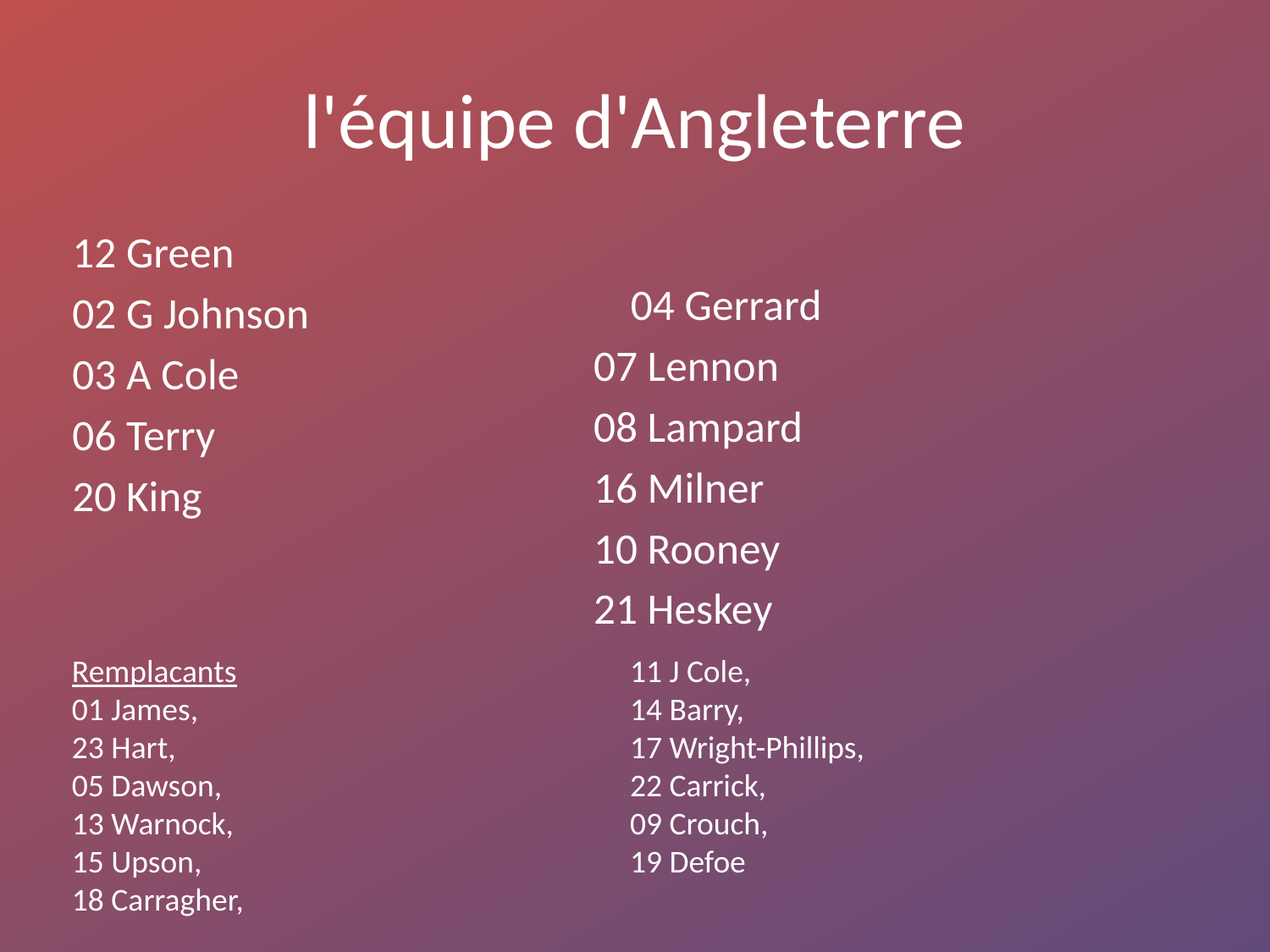

# l'équipe d'Angleterre
12 Green
02 G Johnson
03 A Cole
06 Terry
20 King

                                                    04 Gerrard
     07 Lennon
     08 Lampard
     16 Milner
     10 Rooney
     21 Heskey

Remplacants
01 James,
23 Hart,
05 Dawson,
13 Warnock,
15 Upson,
18 Carragher,

11 J Cole,
14 Barry,
17 Wright-Phillips,
22 Carrick,
09 Crouch,
19 Defoe